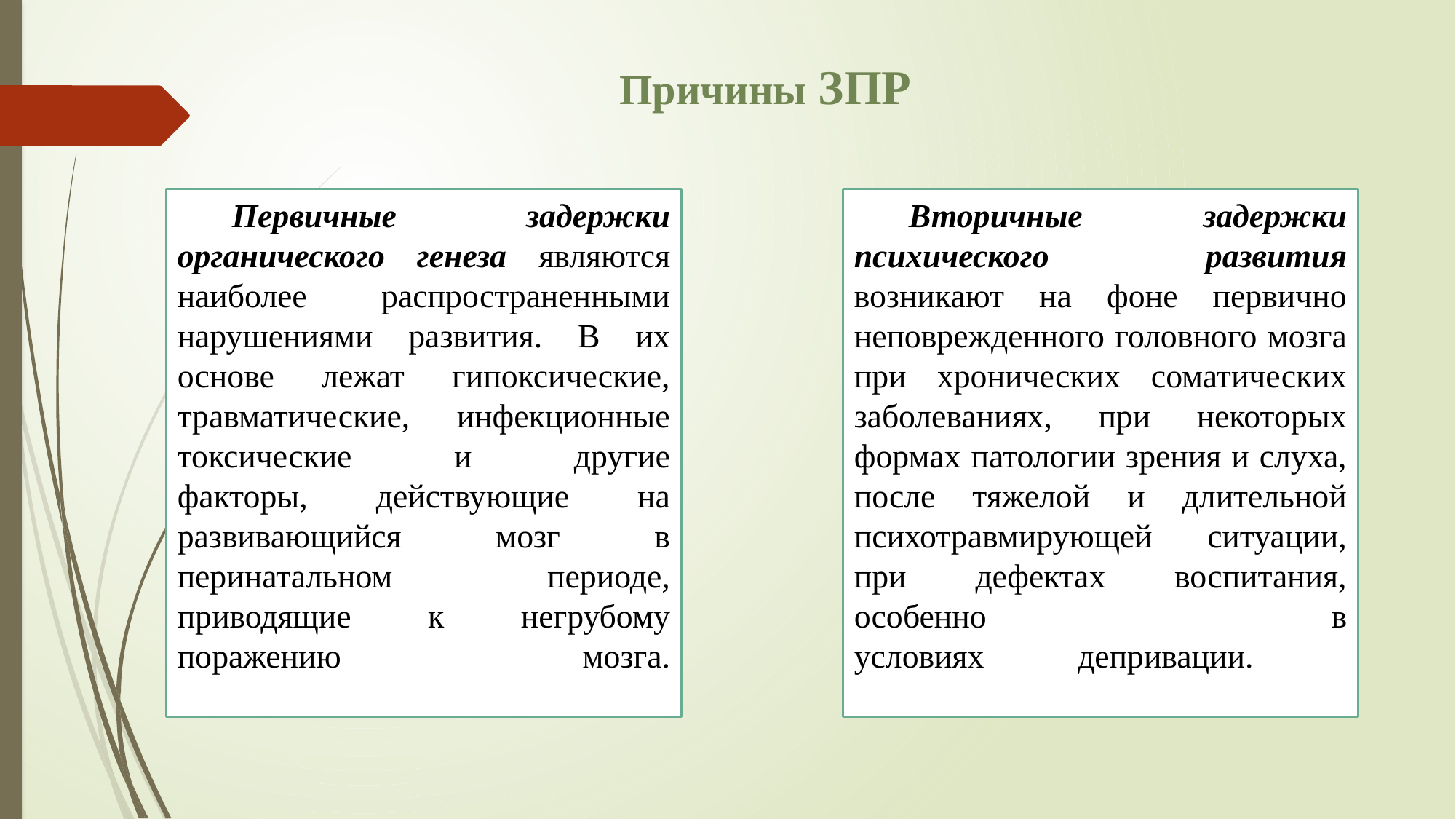

# Причины ЗПР
Первичные задержки органического генеза являются наиболее распространенными нарушениями развития. В их основе лежат гипоксические, травматические, инфекционные токсические и другие
факторы, действующие на развивающийся мозг в перинатальном периоде, приводящие к негрубому поражению мозга.
Вторичные задержки психического развития возникают на фоне первично неповрежденного головного мозга
при хронических соматических заболеваниях, при некоторых формах патологии зрения и слуха, после тяжелой и длительной
психотравмирующей ситуации, при дефектах воспитания, особенно в
условиях депривации.